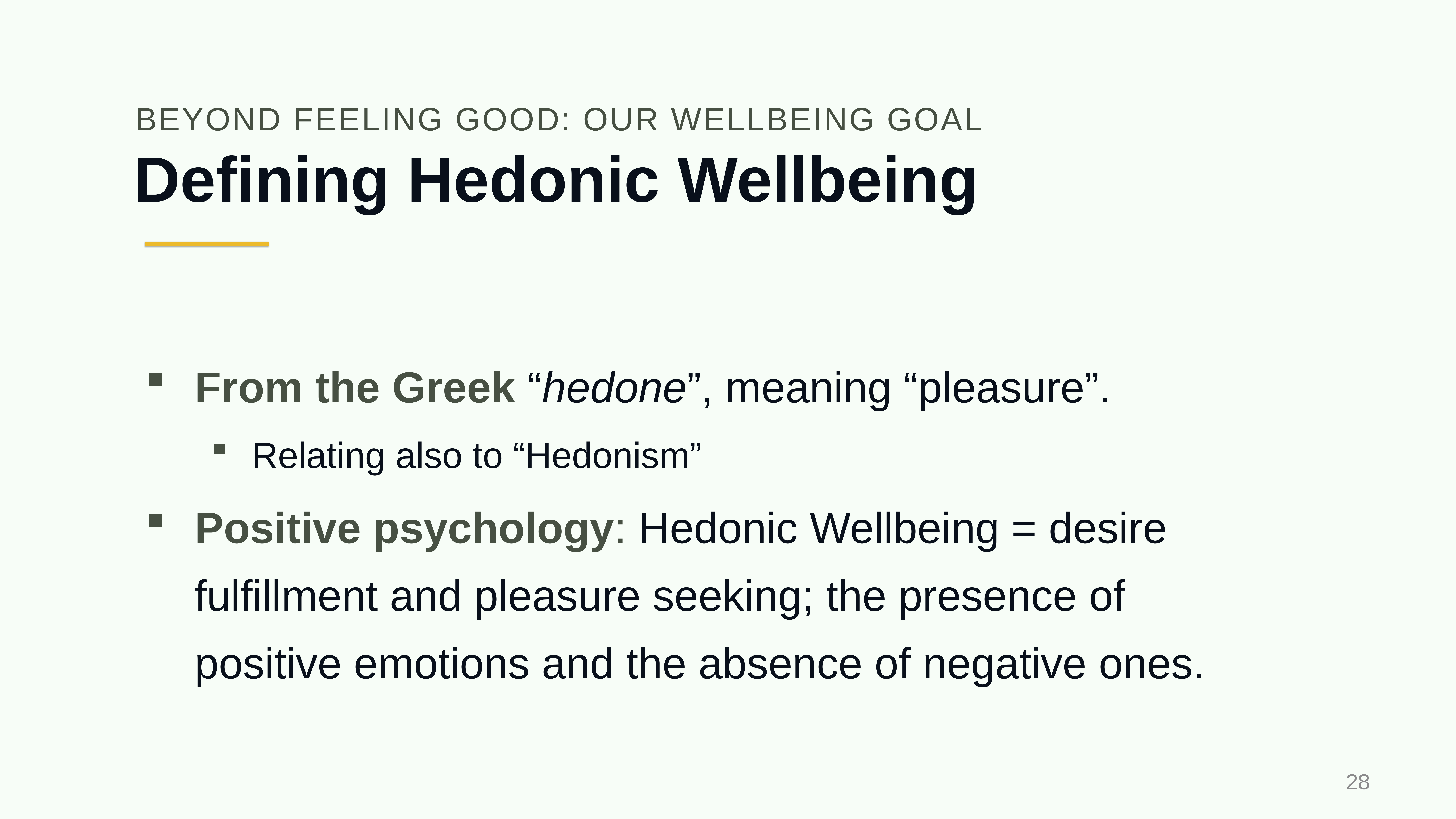

BEYOND FEELING GOOD: OUR WELLBEING GOAL
# Defining Hedonic Wellbeing

From the Greek “hedone”, meaning “pleasure”.
Relating also to “Hedonism”
Positive psychology: Hedonic Wellbeing = desire fulfillment and pleasure seeking; the presence of positive emotions and the absence of negative ones.
28